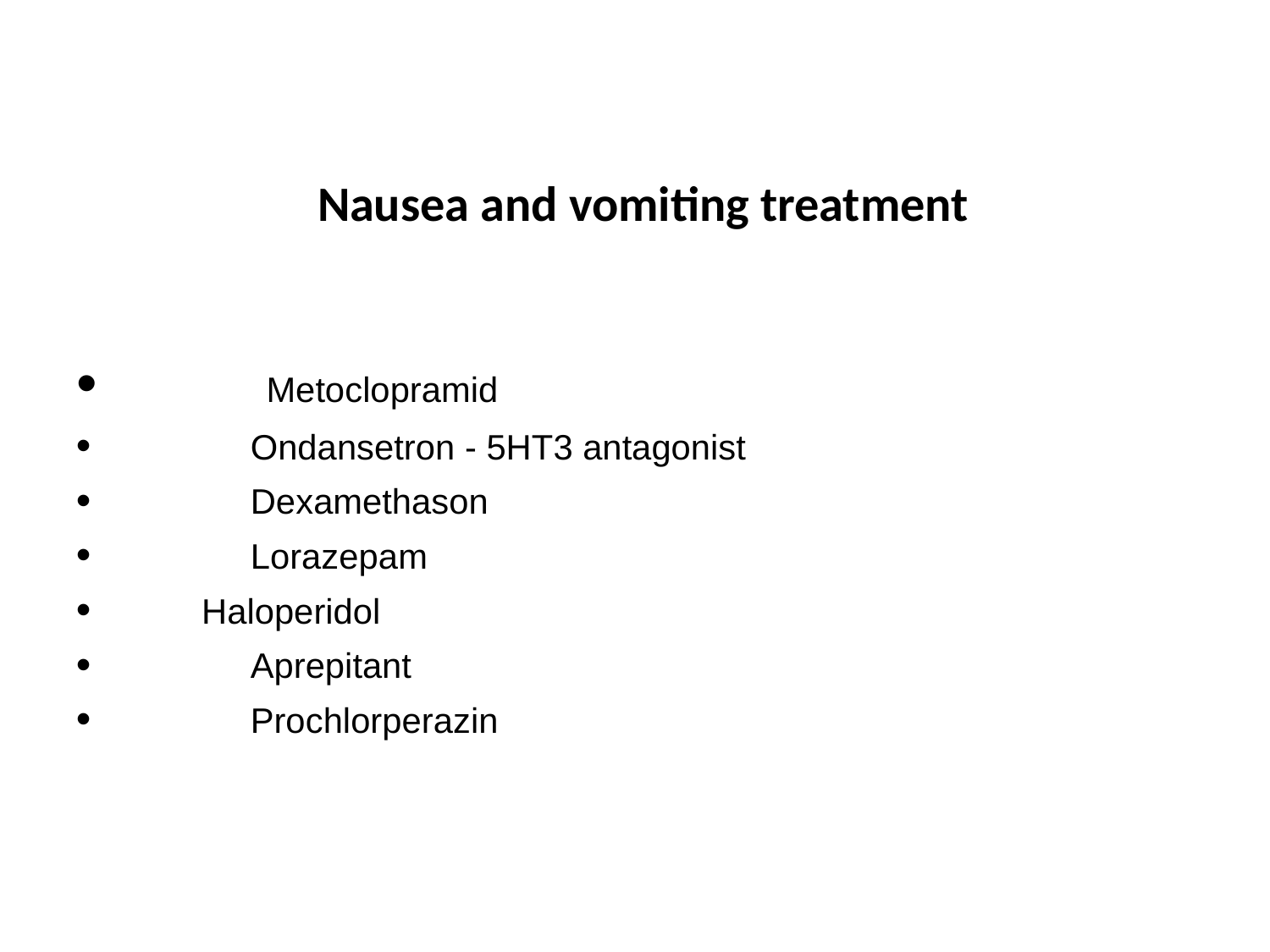

Nausea and vomiting treatment

	Metoclopramid
	Ondansetron - 5HT3 antagonist
	Dexamethason
	Lorazepam
        Haloperidol
	Aprepitant
	Prochlorperazin